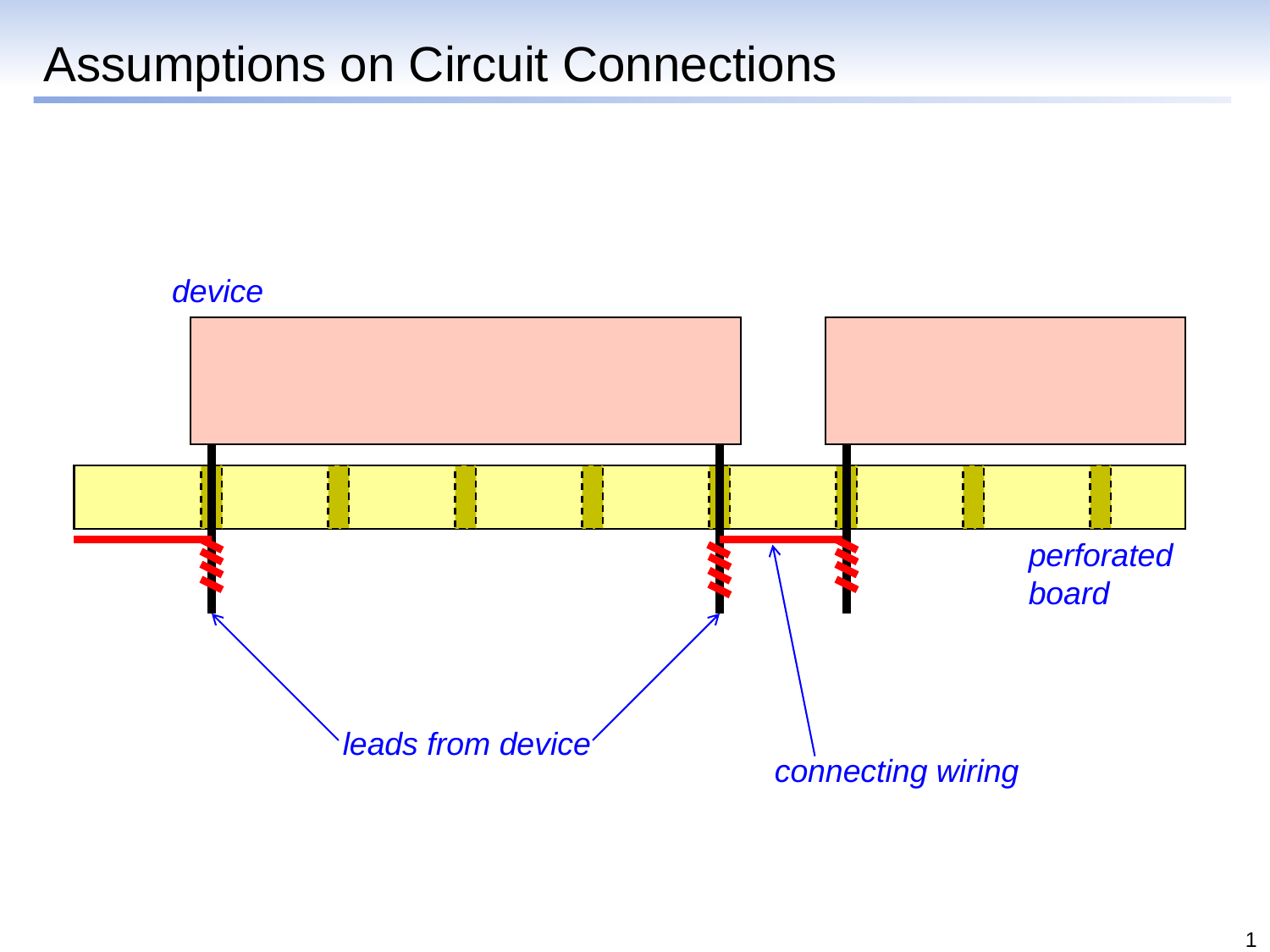

Assumptions on Circuit Connections

device

perforated board
leads from device
connecting wiring
1